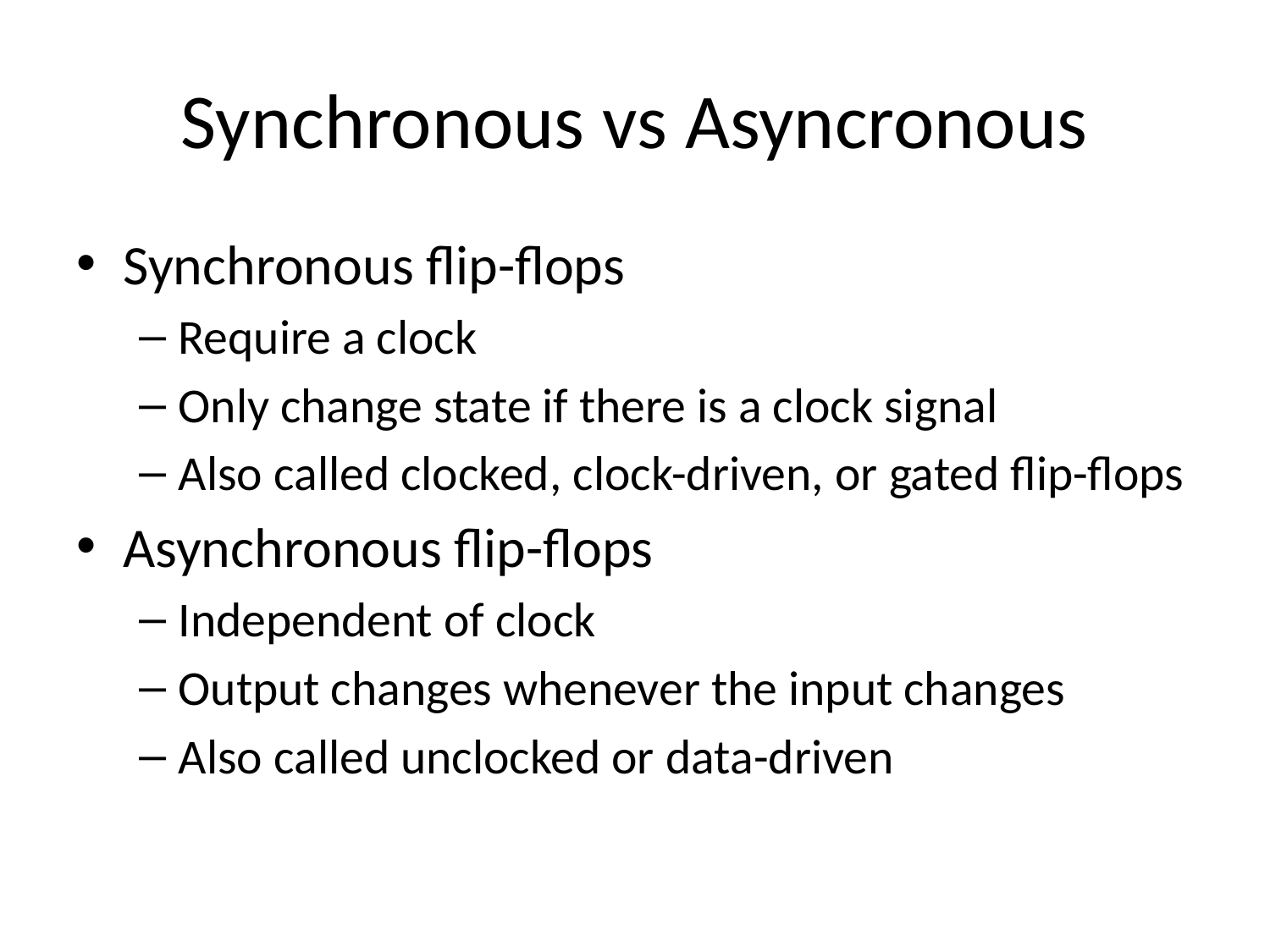

# Synchronous vs Asyncronous
Synchronous flip-flops
Require a clock
Only change state if there is a clock signal
Also called clocked, clock-driven, or gated flip-flops
Asynchronous flip-flops
Independent of clock
Output changes whenever the input changes
Also called unclocked or data-driven